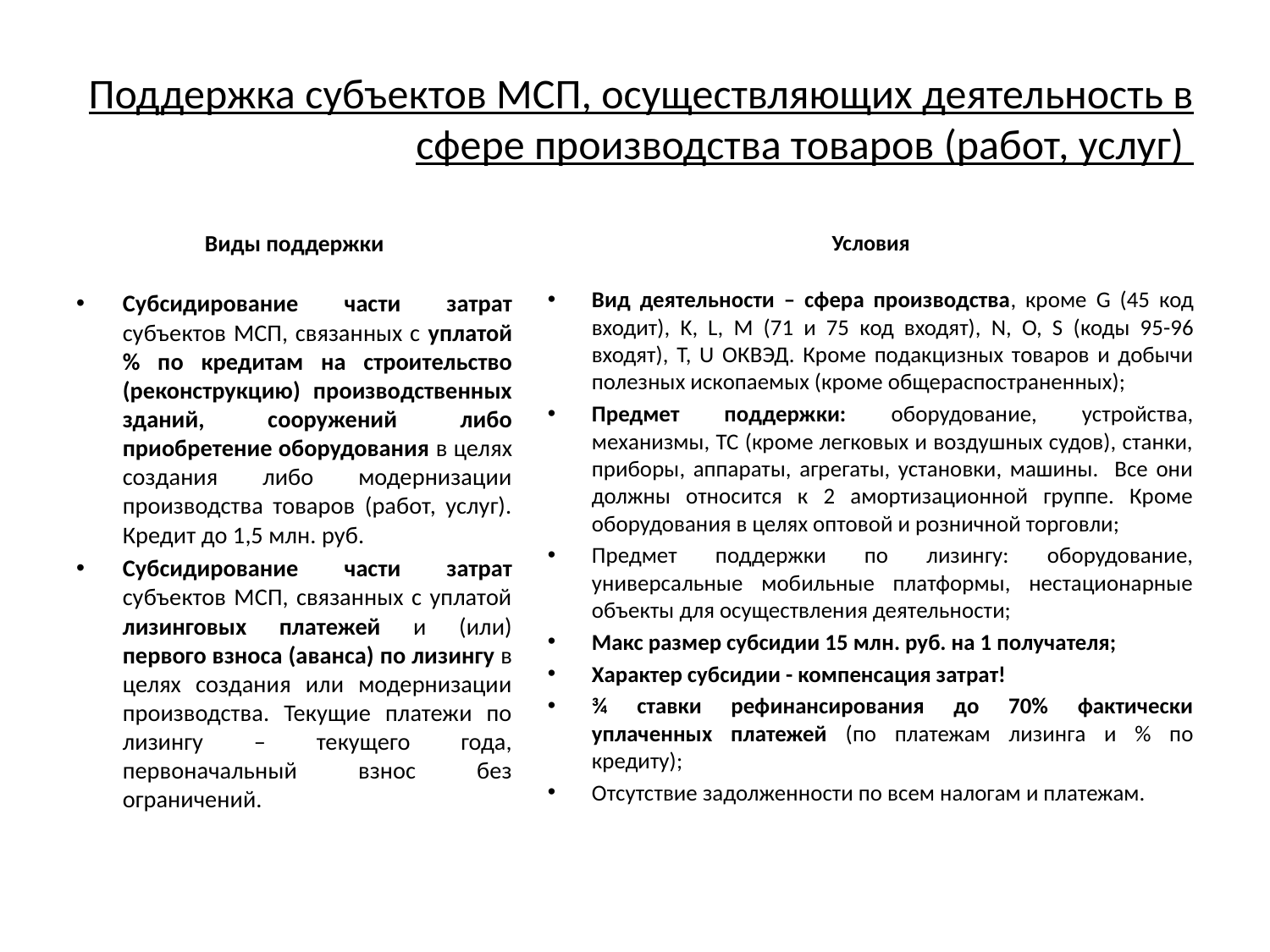

# Поддержка субъектов МСП, осуществляющих деятельность в сфере производства товаров (работ, услуг)
Виды поддержки

Субсидирование части затрат субъектов МСП, связанных с уплатой % по кредитам на строительство (реконструкцию) производственных зданий, сооружений либо приобретение оборудования в целях создания либо модернизации производства товаров (работ, услуг). Кредит до 1,5 млн. руб.
Субсидирование части затрат субъектов МСП, связанных с уплатой лизинговых платежей и (или) первого взноса (аванса) по лизингу в целях создания или модернизации производства. Текущие платежи по лизингу – текущего года, первоначальный взнос без ограничений.

Условия

Вид деятельности – сфера производства, кроме G (45 код входит), K, L, M (71 и 75 код входят), N, O, S (коды 95-96 входят), T, U ОКВЭД. Кроме подакцизных товаров и добычи полезных ископаемых (кроме общераспостраненных);
Предмет поддержки: оборудование, устройства, механизмы, ТС (кроме легковых и воздушных судов), станки, приборы, аппараты, агрегаты, установки, машины.  Все они должны относится к 2 амортизационной группе. Кроме оборудования в целях оптовой и розничной торговли;
Предмет поддержки по лизингу: оборудование, универсальные мобильные платформы, нестационарные объекты для осуществления деятельности;
Макс размер субсидии 15 млн. руб. на 1 получателя;
Характер субсидии - компенсация затрат!
¾ ставки рефинансирования до 70% фактически уплаченных платежей (по платежам лизинга и % по кредиту);
Отсутствие задолженности по всем налогам и платежам.